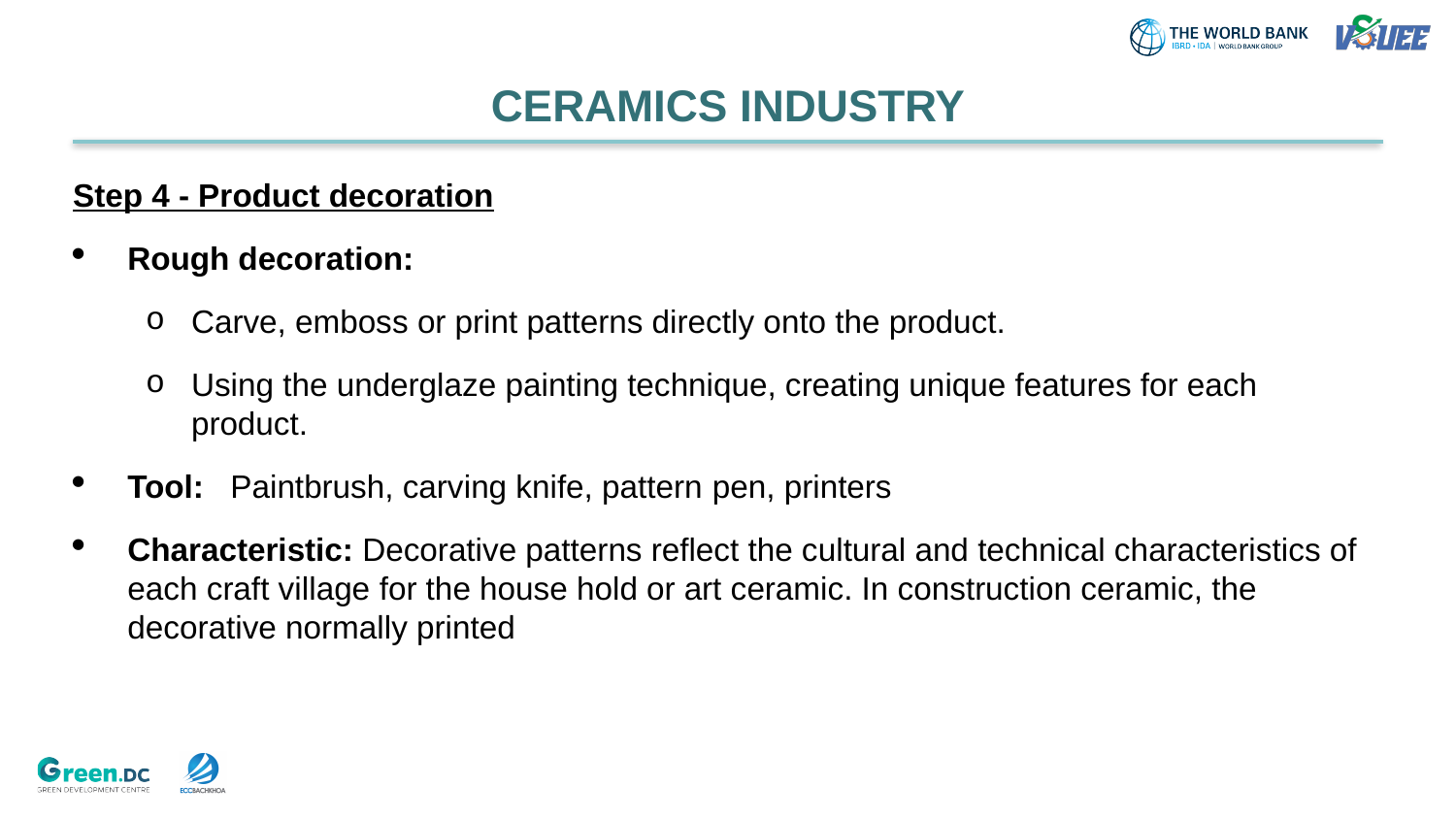

# CERAMICS INDUSTRY
Step 4 - Product decoration
Rough decoration:
Carve, emboss or print patterns directly onto the product.
Using the underglaze painting technique, creating unique features for each product.
Tool:   Paintbrush, carving knife, pattern pen, printers
Characteristic: Decorative patterns reflect the cultural and technical characteristics of each craft village for the house hold or art ceramic. In construction ceramic, the decorative normally printed